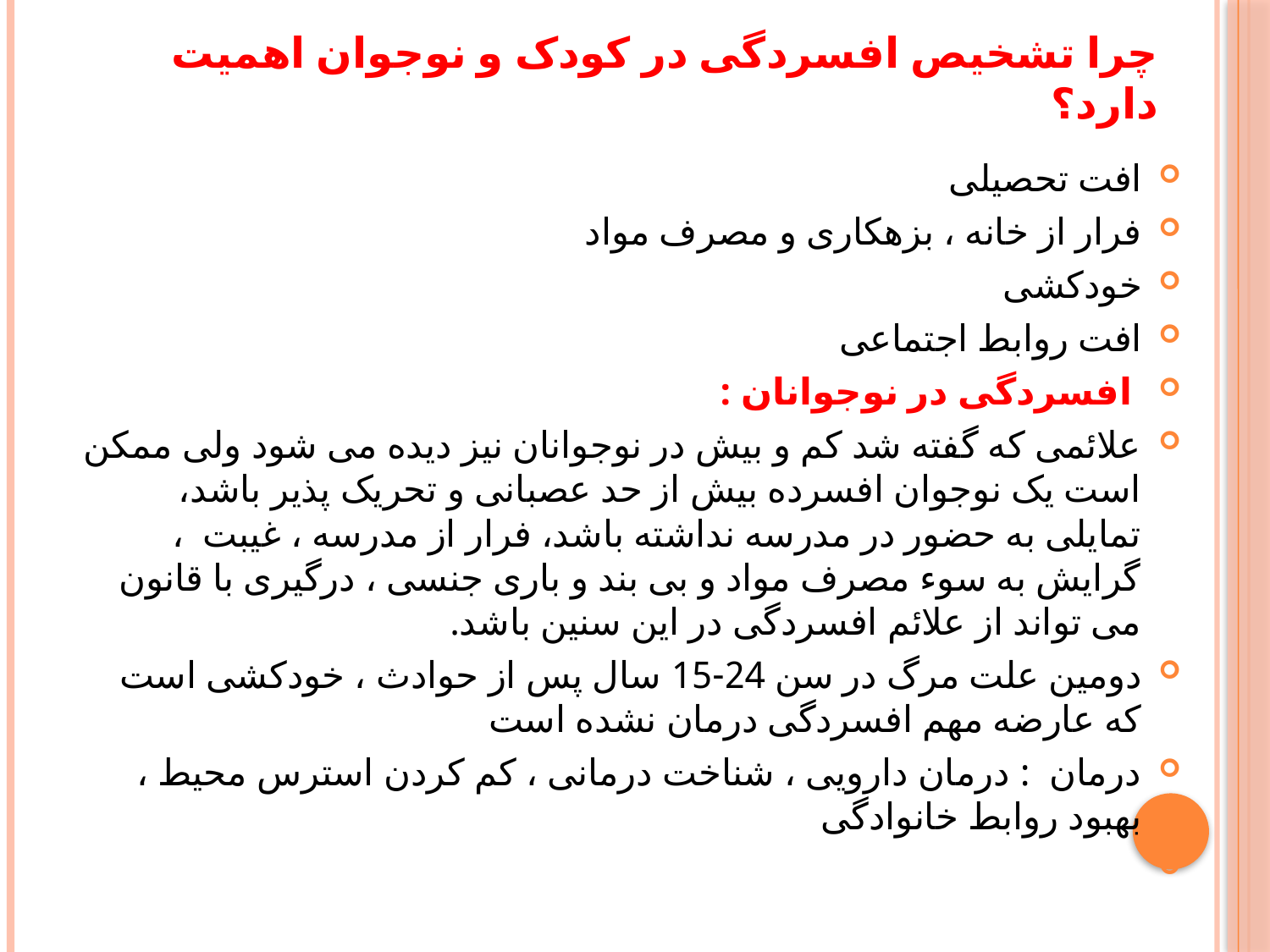

# چرا تشخیص افسردگی در کودک و نوجوان اهمیت دارد؟
افت تحصیلی
فرار از خانه ، بزهکاری و مصرف مواد
خودکشی
افت روابط اجتماعی
 افسردگی در نوجوانان :
علائمی که گفته شد کم و بیش در نوجوانان نیز دیده می شود ولی ممکن است یک نوجوان افسرده بیش از حد عصبانی و تحریک پذیر باشد، تمایلی به حضور در مدرسه نداشته باشد، فرار از مدرسه ، غیبت  ، گرایش به سوء مصرف مواد و بی بند و باری جنسی ، درگیری با قانون می تواند از علائم افسردگی در این سنین باشد.
دومین علت مرگ در سن 24-15 سال پس از حوادث ، خودکشی است که عارضه مهم افسردگی درمان نشده است
درمان  : درمان دارویی ، شناخت درمانی ، کم کردن استرس محیط ، بهبود روابط خانوادگی